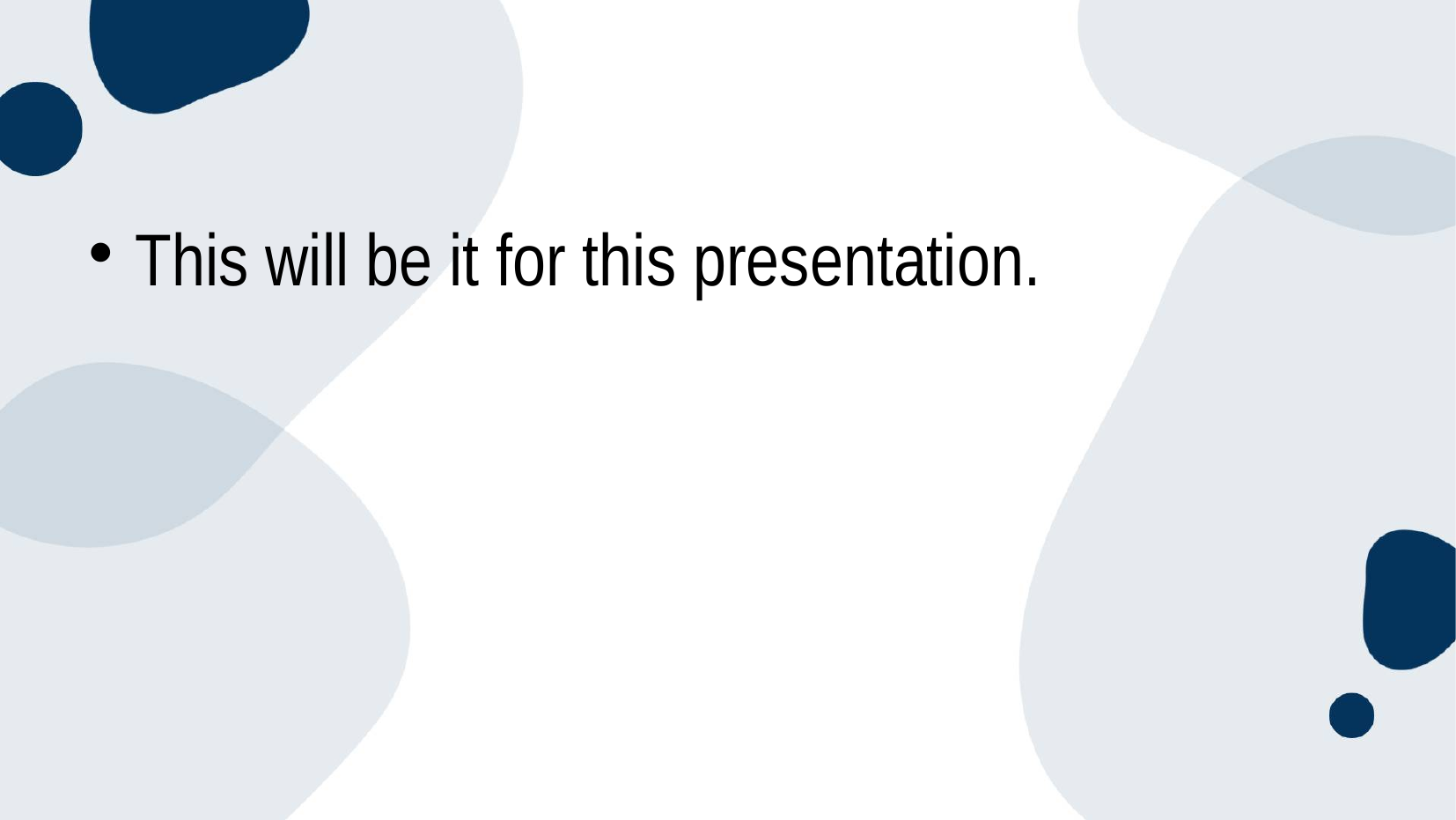

#
This will be it for this presentation.